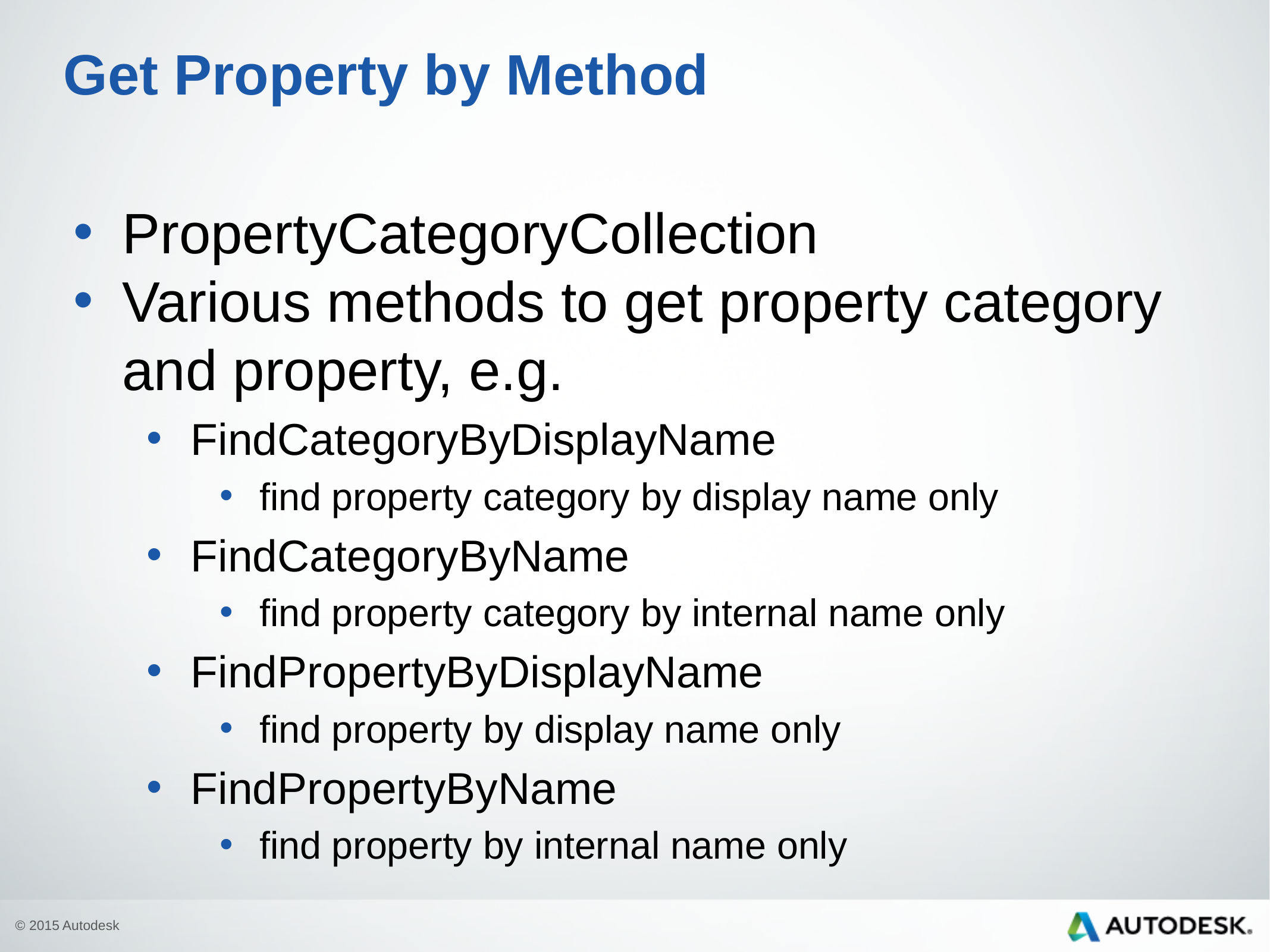

# Get Property by Method
PropertyCategoryCollection
Various methods to get property category and property, e.g.
FindCategoryByDisplayName
find property category by display name only
FindCategoryByName
find property category by internal name only
FindPropertyByDisplayName
find property by display name only
FindPropertyByName
find property by internal name only